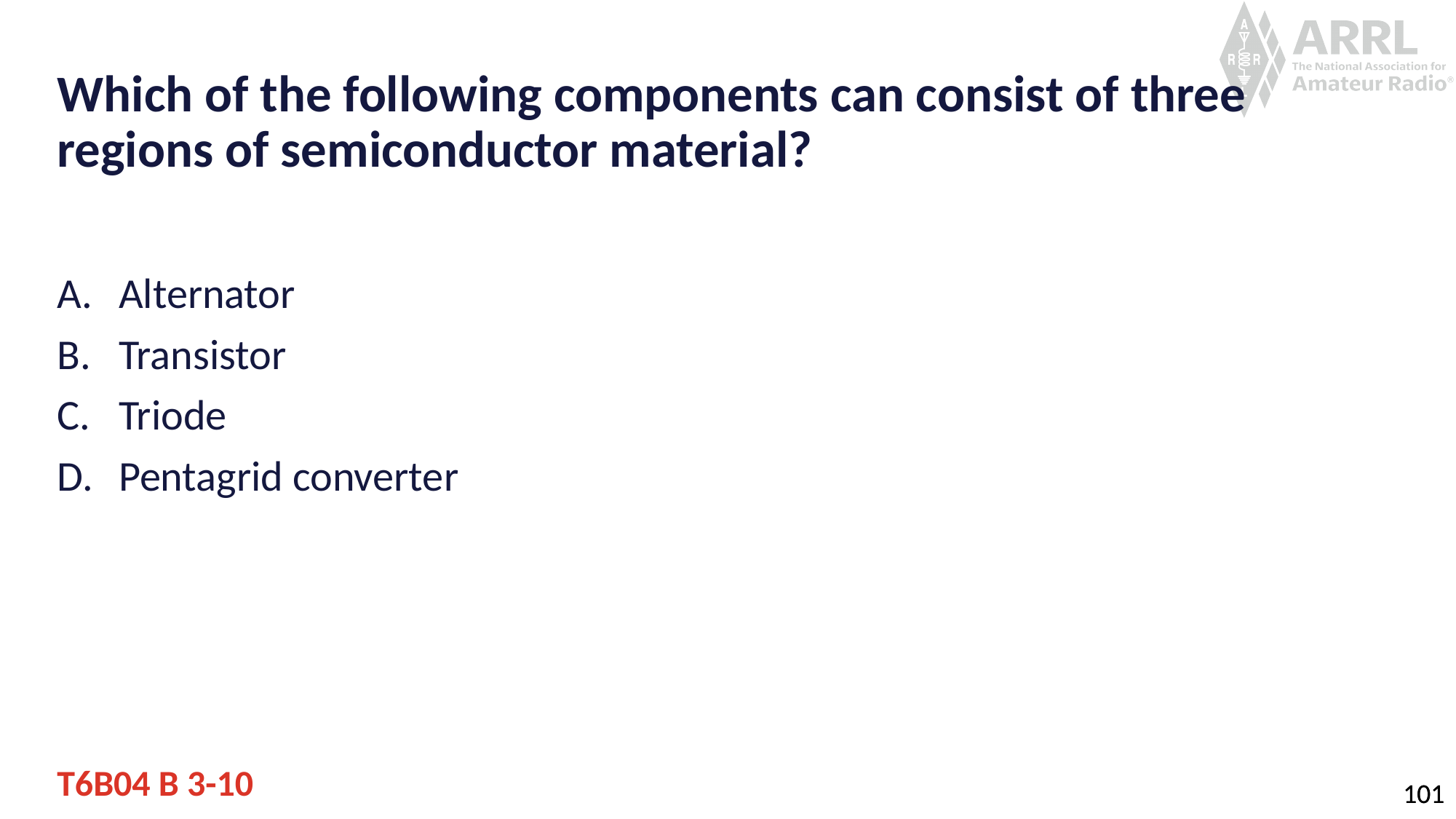

# Which of the following components can consist of three regions of semiconductor material?
Alternator
Transistor
Triode
Pentagrid converter
T6B04 B 3-10